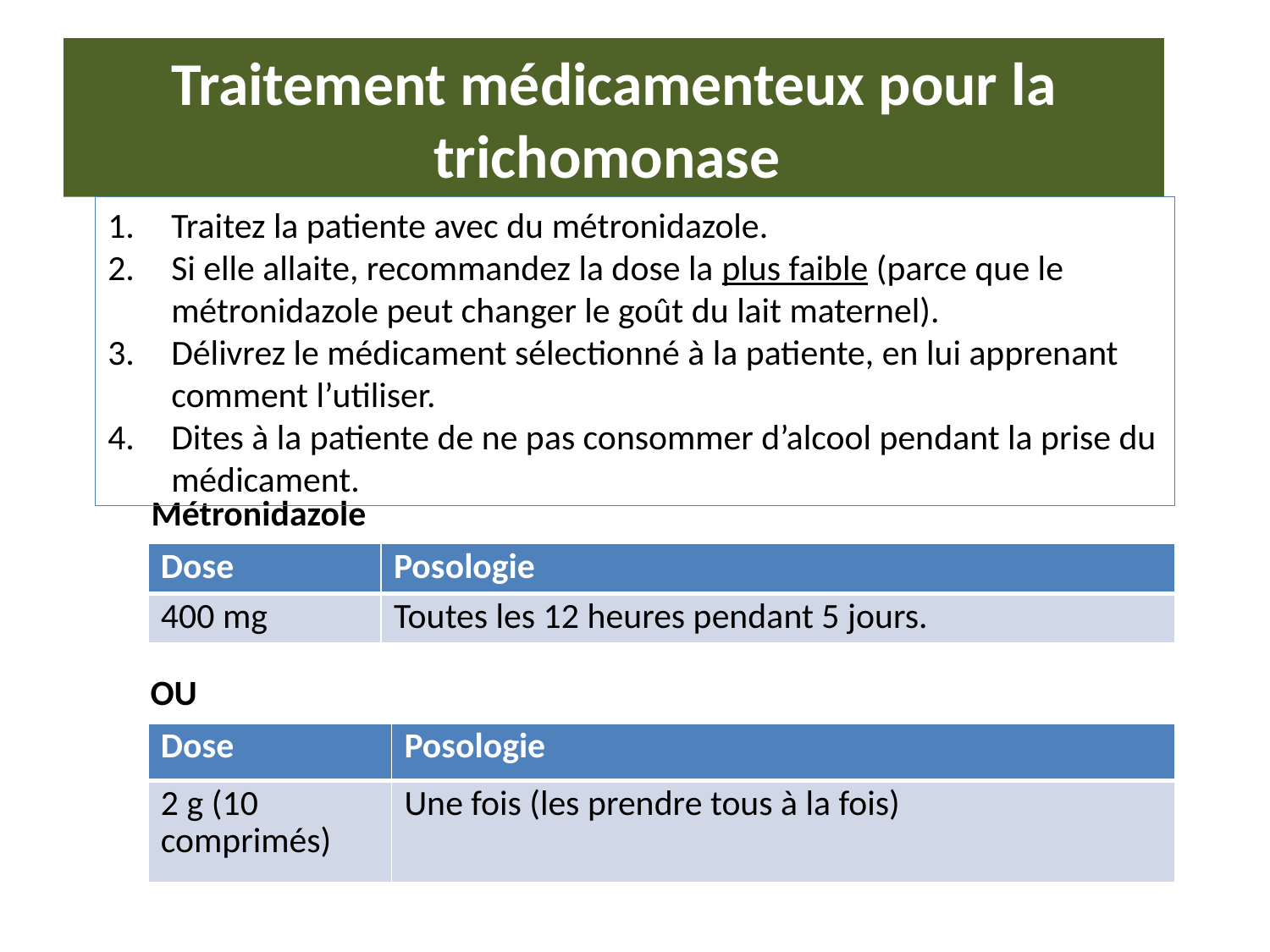

# Traitement médicamenteux pour la trichomonase
Traitez la patiente avec du métronidazole.
Si elle allaite, recommandez la dose la plus faible (parce que le métronidazole peut changer le goût du lait maternel).
Délivrez le médicament sélectionné à la patiente, en lui apprenant comment l’utiliser.
Dites à la patiente de ne pas consommer d’alcool pendant la prise du médicament.
Métronidazole
| Dose | Posologie |
| --- | --- |
| 400 mg | Toutes les 12 heures pendant 5 jours. |
OU
| Dose | Posologie |
| --- | --- |
| 2 g (10 comprimés) | Une fois (les prendre tous à la fois) |